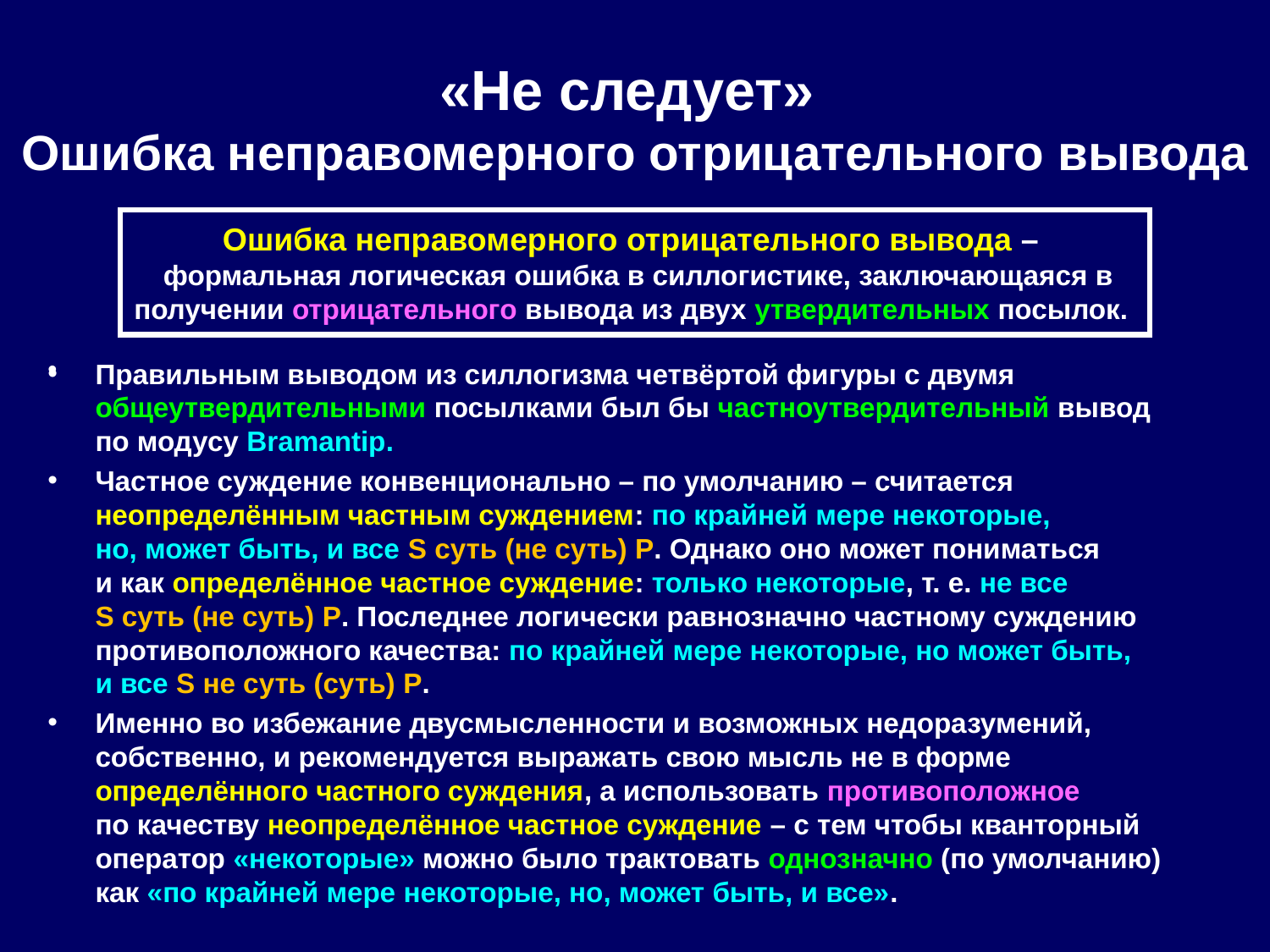

# «Не следует» Ошибка неправомерного отрицательного вывода
Ошибка неправомерного отрицательного вывода –
 формальная логическая ошибка в силлогистике, заключающаяся в получении отрицательного вывода из двух утвердительных посылок.

Правильным выводом из силлогизма четвёртой фигуры с двумя общеутвердительными посылками был бы частноутвердительный вывод
по модусу Bramantip.
Частное суждение конвенционально – по умолчанию – считается неопределённым частным суждением: по крайней мере некоторые,
но, может быть, и все S суть (не суть) P. Однако оно может пониматься
и как определённое частное суждение: только некоторые, т. е. не все
S суть (не суть) P. Последнее логически равнозначно частному суждению противоположного качества: по крайней мере некоторые, но может быть,
и все S не суть (суть) P.
Именно во избежание двусмысленности и возможных недоразумений, собственно, и рекомендуется выражать свою мысль не в форме определённого частного суждения, а использовать противоположное
по качеству неопределённое частное суждение – с тем чтобы кванторный оператор «некоторые» можно было трактовать однозначно (по умолчанию) как «по крайней мере некоторые, но, может быть, и все».